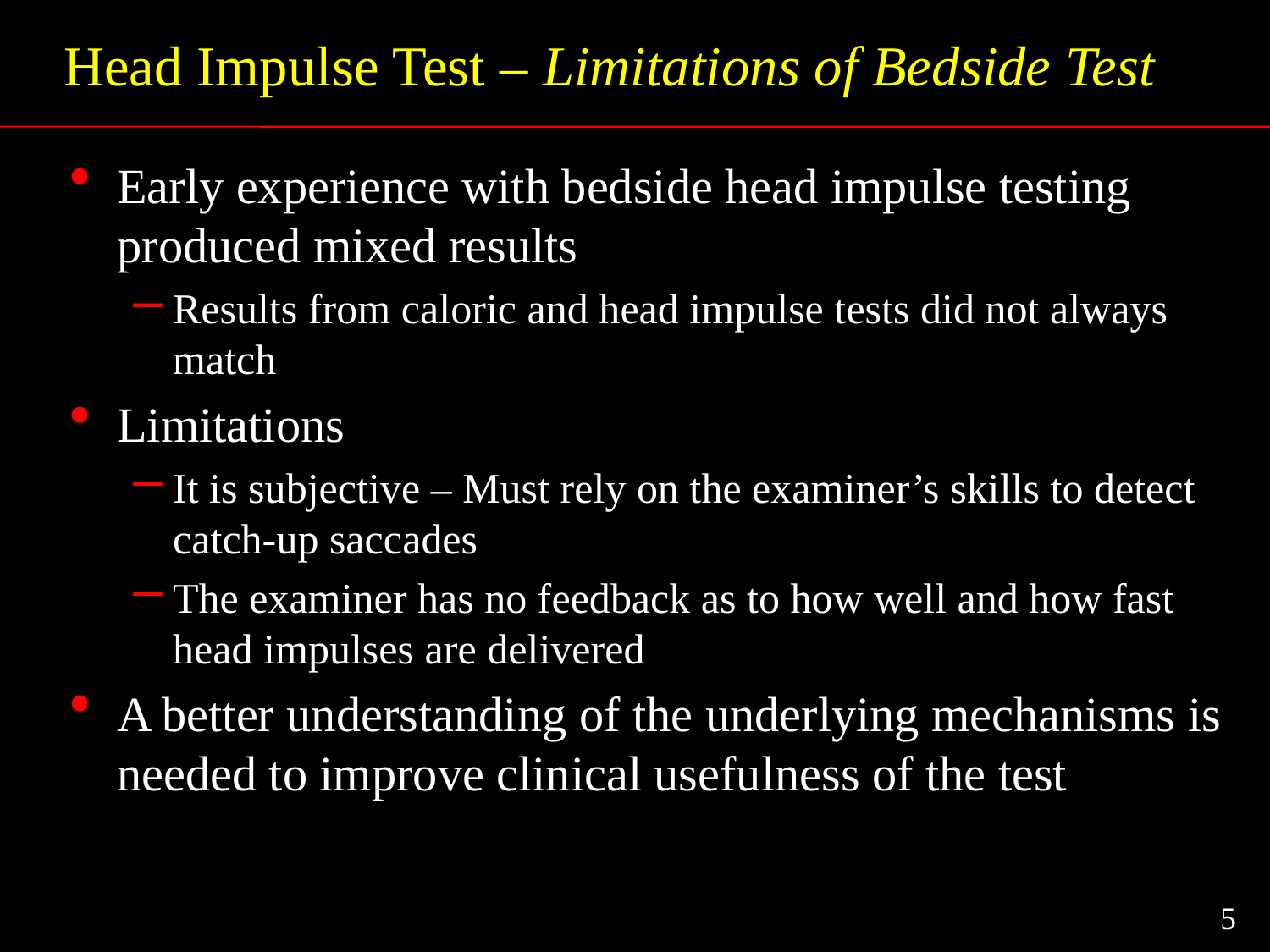

# Head Impulse Test – Limitations of Bedside Test
Early experience with bedside head impulse testing produced mixed results
Results from caloric and head impulse tests did not always match
Limitations
It is subjective – Must rely on the examiner’s skills to detect catch-up saccades
The examiner has no feedback as to how well and how fast head impulses are delivered
A better understanding of the underlying mechanisms is needed to improve clinical usefulness of the test